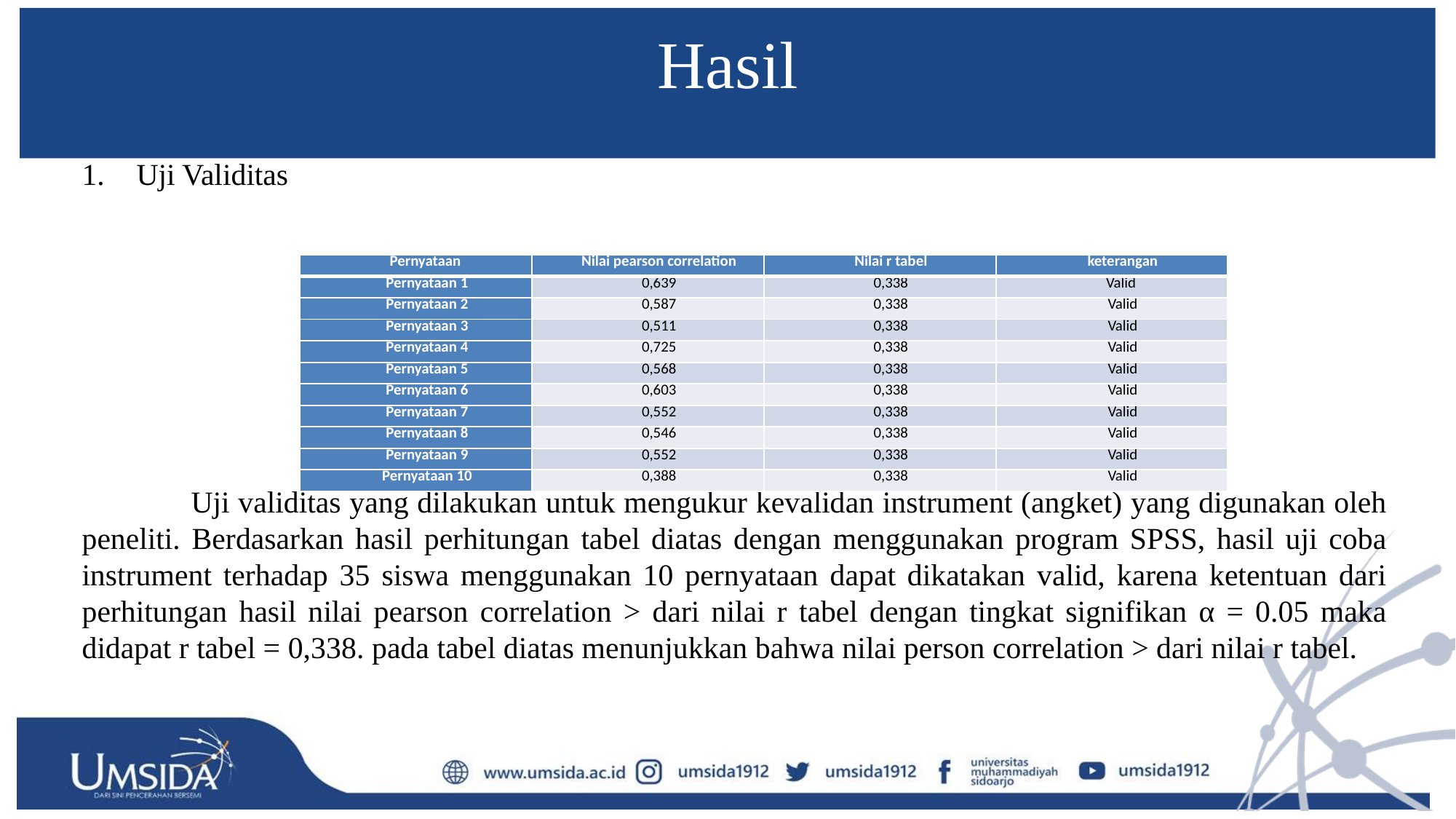

# Hasil
Uji Validitas

	Uji validitas yang dilakukan untuk mengukur kevalidan instrument (angket) yang digunakan oleh peneliti. Berdasarkan hasil perhitungan tabel diatas dengan menggunakan program SPSS, hasil uji coba instrument terhadap 35 siswa menggunakan 10 pernyataan dapat dikatakan valid, karena ketentuan dari perhitungan hasil nilai pearson correlation > dari nilai r tabel dengan tingkat signifikan α = 0.05 maka didapat r tabel = 0,338. pada tabel diatas menunjukkan bahwa nilai person correlation > dari nilai r tabel.

| Pernyataan | Nilai pearson correlation | Nilai r tabel | keterangan |
| --- | --- | --- | --- |
| Pernyataan 1 | 0,639 | 0,338 | Valid |
| Pernyataan 2 | 0,587 | 0,338 | Valid |
| Pernyataan 3 | 0,511 | 0,338 | Valid |
| Pernyataan 4 | 0,725 | 0,338 | Valid |
| Pernyataan 5 | 0,568 | 0,338 | Valid |
| Pernyataan 6 | 0,603 | 0,338 | Valid |
| Pernyataan 7 | 0,552 | 0,338 | Valid |
| Pernyataan 8 | 0,546 | 0,338 | Valid |
| Pernyataan 9 | 0,552 | 0,338 | Valid |
| Pernyataan 10 | 0,388 | 0,338 | Valid |